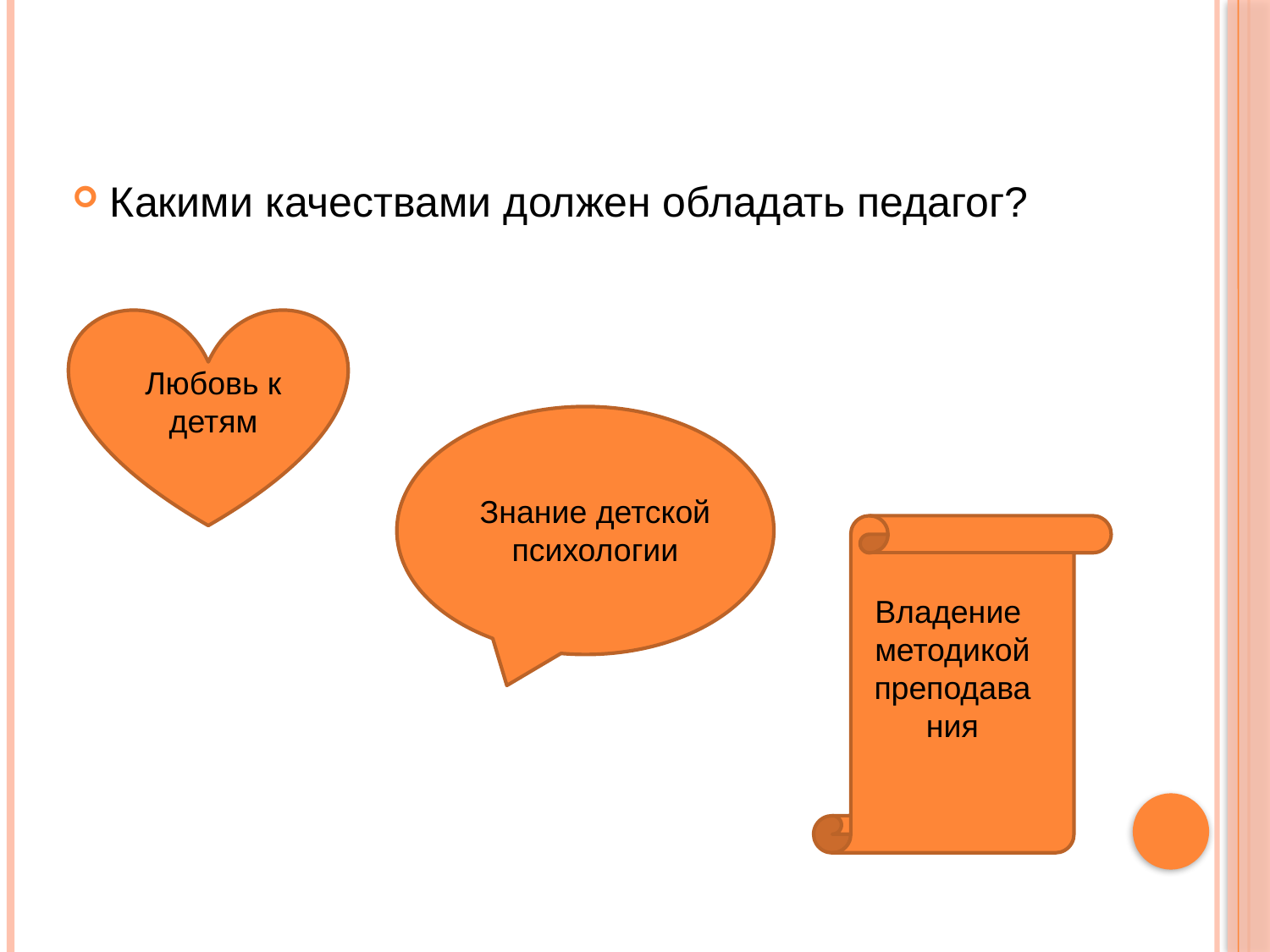

#
Какими качествами должен обладать педагог?

Любовь к детям

Знание детской психологии

Владение  методикой преподавания